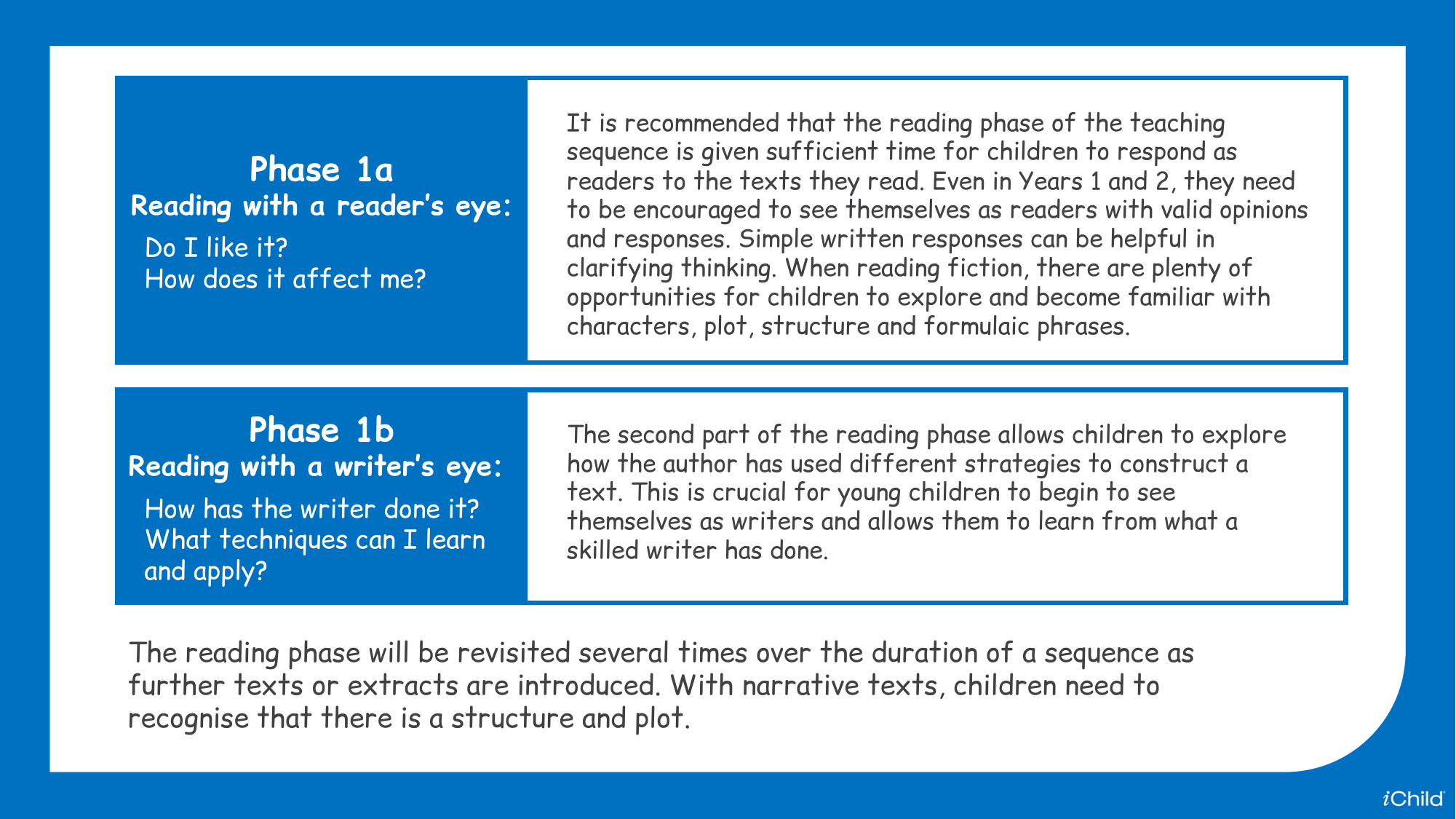

Phase 1a
Reading with a reader’s eye:
Do I like it?
How does it affect me?
It is recommended that the reading phase of the teaching sequence is given sufficient time for children to respond as readers to the texts they read. Even in Years 1 and 2, they need to be encouraged to see themselves as readers with valid opinions and responses. Simple written responses can be helpful in clarifying thinking. When reading fiction, there are plenty of opportunities for children to explore and become familiar with characters, plot, structure and formulaic phrases.

Phase 1b
Reading with a writer’s eye:
How has the writer done it?
What techniques can I learn and apply?
The second part of the reading phase allows children to explore how the author has used different strategies to construct a text. This is crucial for young children to begin to see themselves as writers and allows them to learn from what a skilled writer has done.
The reading phase will be revisited several times over the duration of a sequence as further texts or extracts are introduced. With narrative texts, children need to recognise that there is a structure and plot.